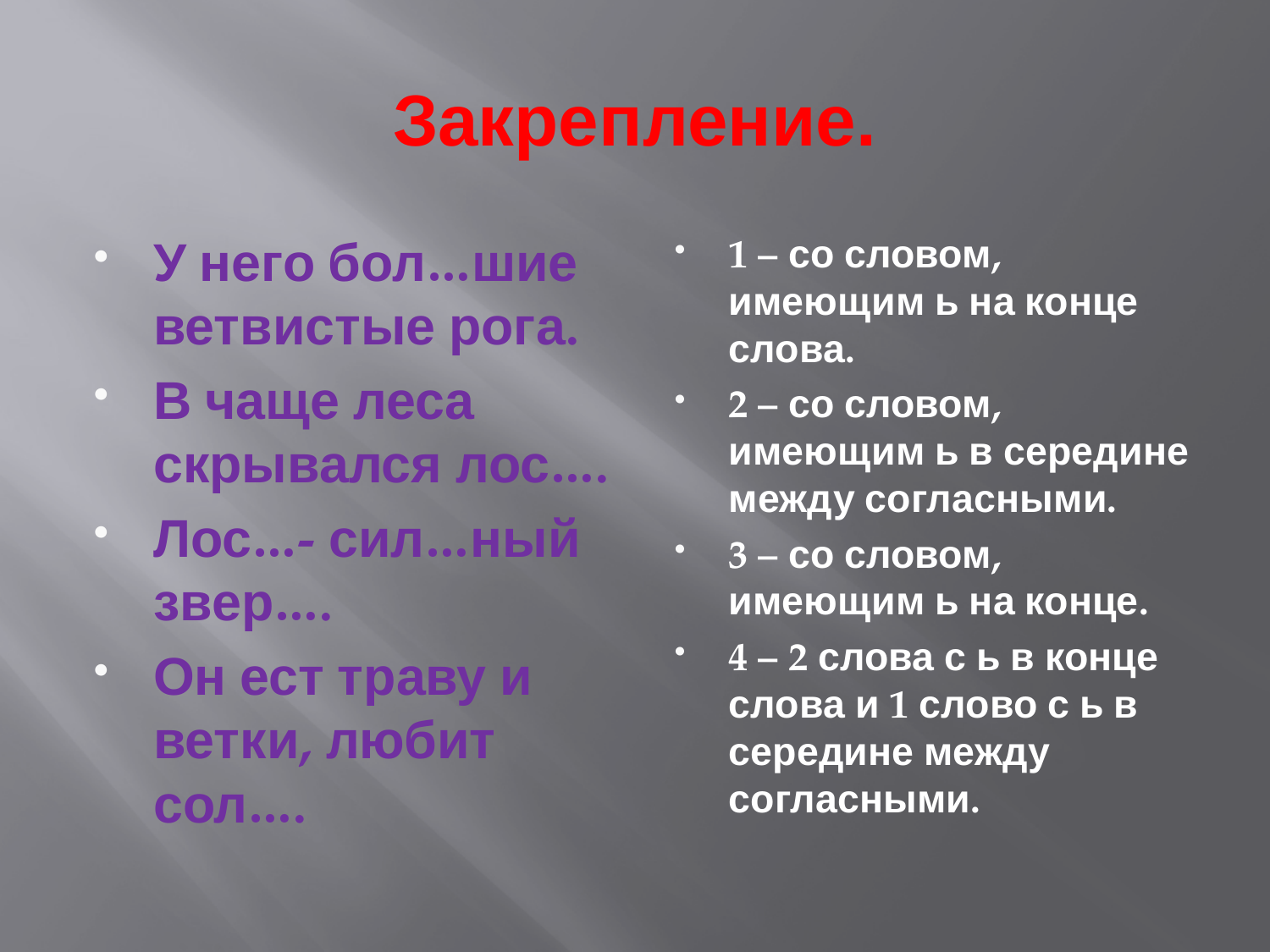

# Закрепление.
У него бол…шие ветвистые рога.
В чаще леса скрывался лос….
Лос…- сил…ный звер….
Он ест траву и ветки, любит сол….
1 – со словом, имеющим ь на конце слова.
2 – со словом, имеющим ь в середине между согласными.
3 – со словом, имеющим ь на конце.
4 – 2 слова с ь в конце слова и 1 слово с ь в середине между согласными.